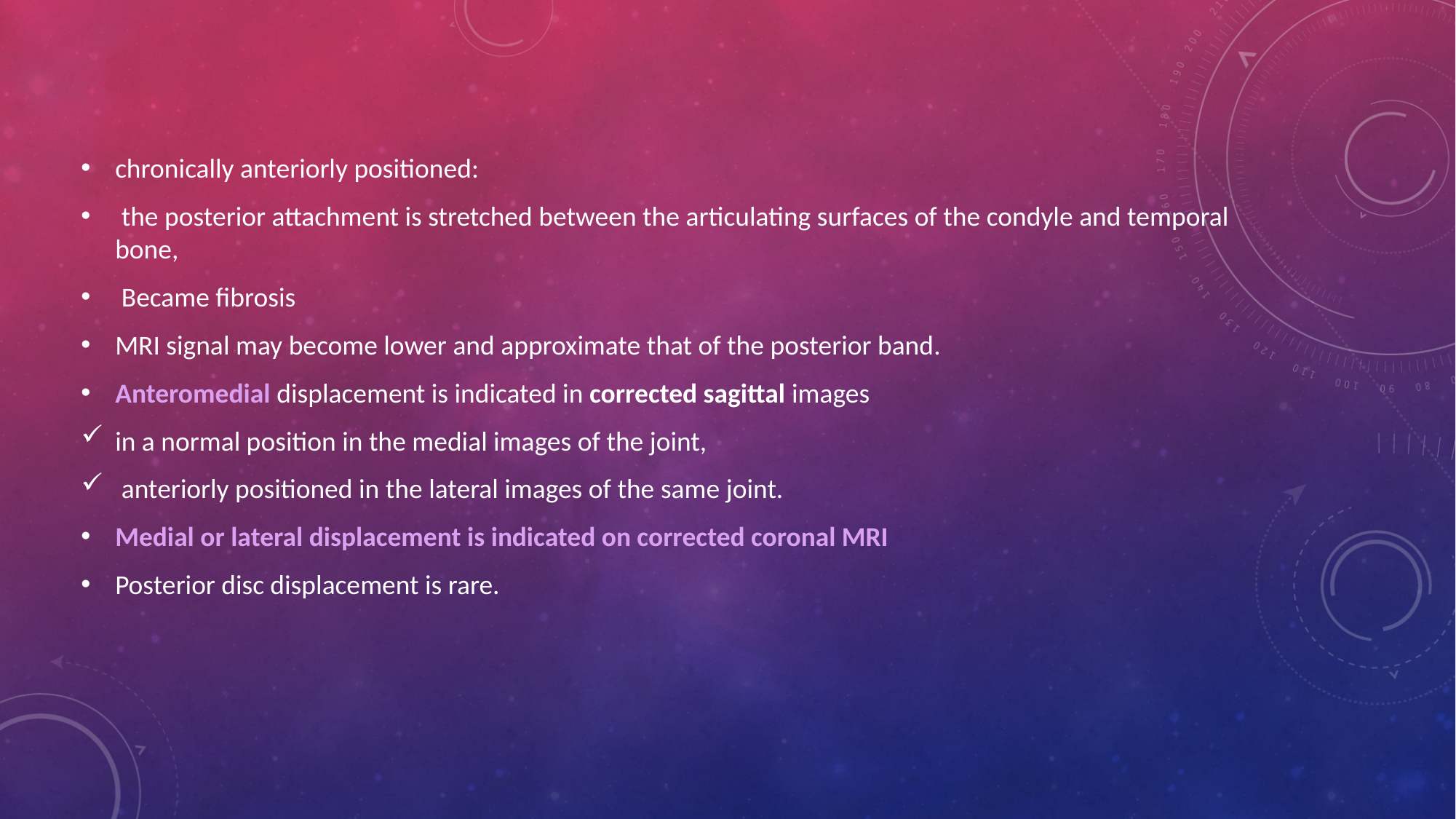

chronically anteriorly positioned:
 the posterior attachment is stretched between the articulating surfaces of the condyle and temporal bone,
 Became fibrosis
MRI signal may become lower and approximate that of the posterior band.
Anteromedial displacement is indicated in corrected sagittal images
in a normal position in the medial images of the joint,
 anteriorly positioned in the lateral images of the same joint.
Medial or lateral displacement is indicated on corrected coronal MRI
Posterior disc displacement is rare.